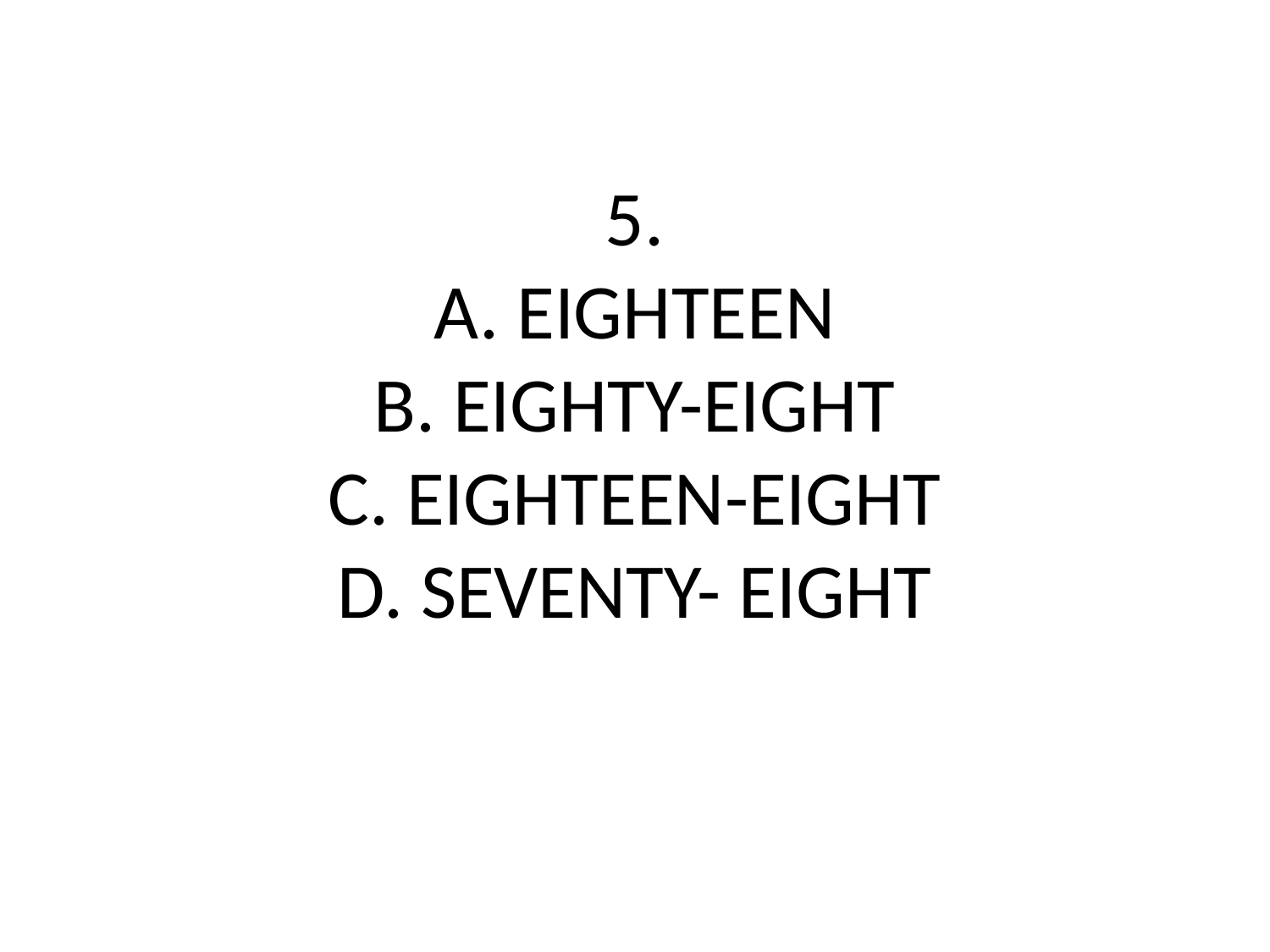

# 5. A. EIGHTEEN B. EIGHTY-EIGHT C. EIGHTEEN-EIGHT D. SEVENTY- EIGHT